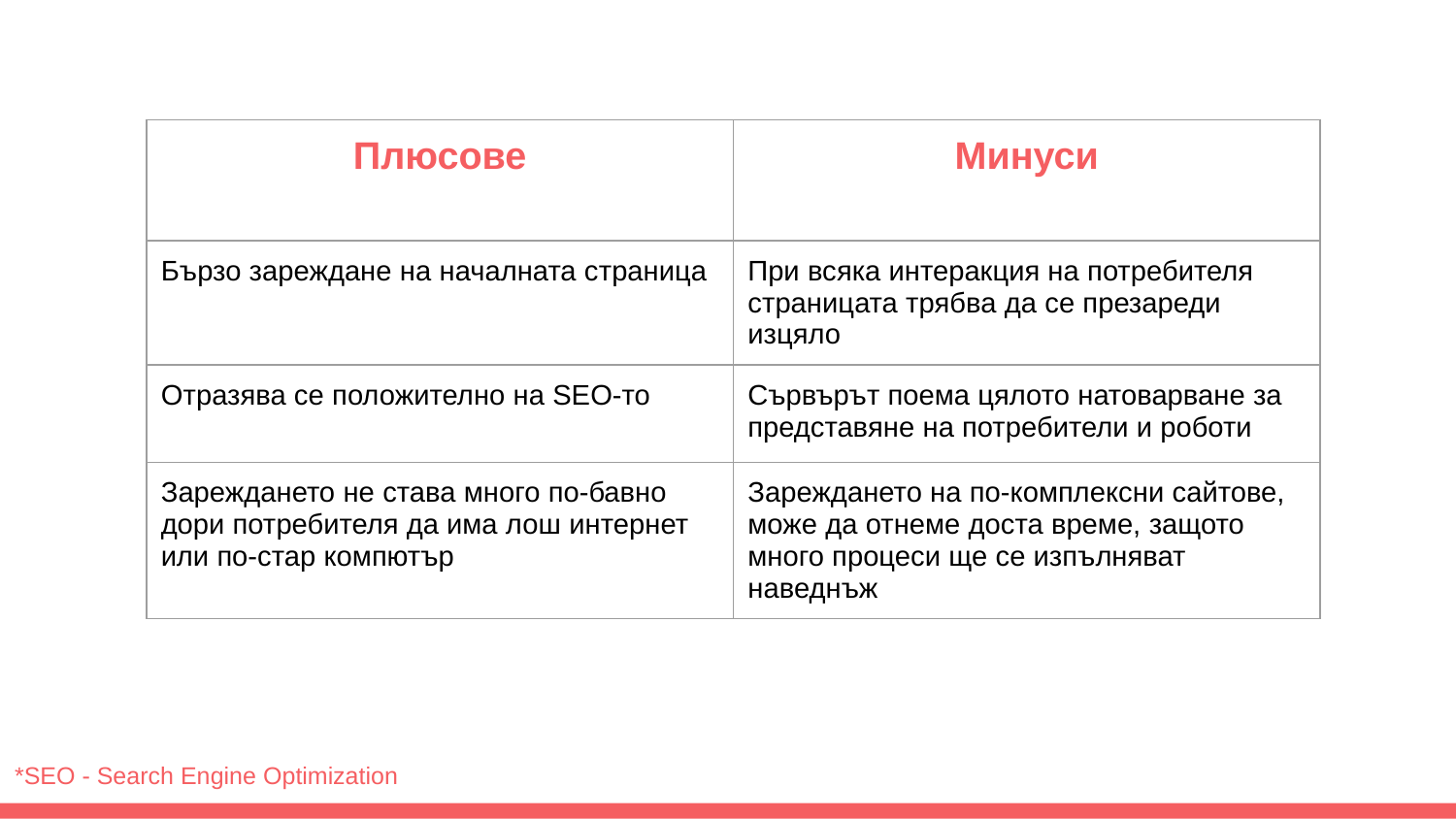

| Плюсове | Минуси |
| --- | --- |
| Бързо зареждане на началната страница | При всяка интеракция на потребителя страницата трябва да се презареди изцяло |
| Отразява се положително на SEO-то | Сървърът поема цялото натоварване за представяне на потребители и роботи |
| Зареждането не става много по-бавно дори потребителя да има лош интернет или по-стар компютър | Зареждането на по-комплексни сайтове, може да отнеме доста време, защото много процеси ще се изпълняват наведнъж |
*SEO - Search Engine Optimization